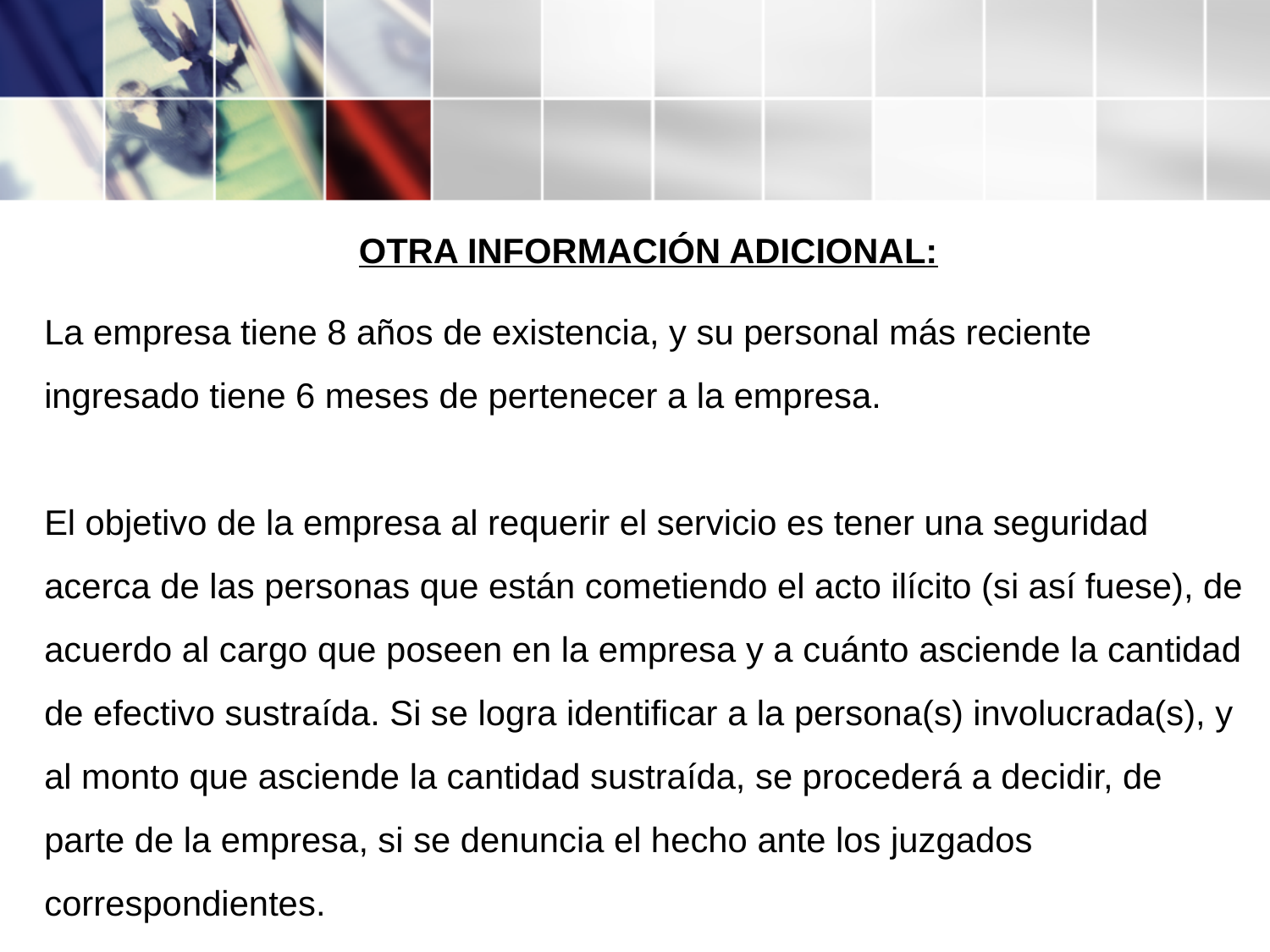

OTRA INFORMACIÓN ADICIONAL:
La empresa tiene 8 años de existencia, y su personal más reciente ingresado tiene 6 meses de pertenecer a la empresa.

El objetivo de la empresa al requerir el servicio es tener una seguridad acerca de las personas que están cometiendo el acto ilícito (si así fuese), de acuerdo al cargo que poseen en la empresa y a cuánto asciende la cantidad de efectivo sustraída. Si se logra identificar a la persona(s) involucrada(s), y al monto que asciende la cantidad sustraída, se procederá a decidir, de parte de la empresa, si se denuncia el hecho ante los juzgados correspondientes.